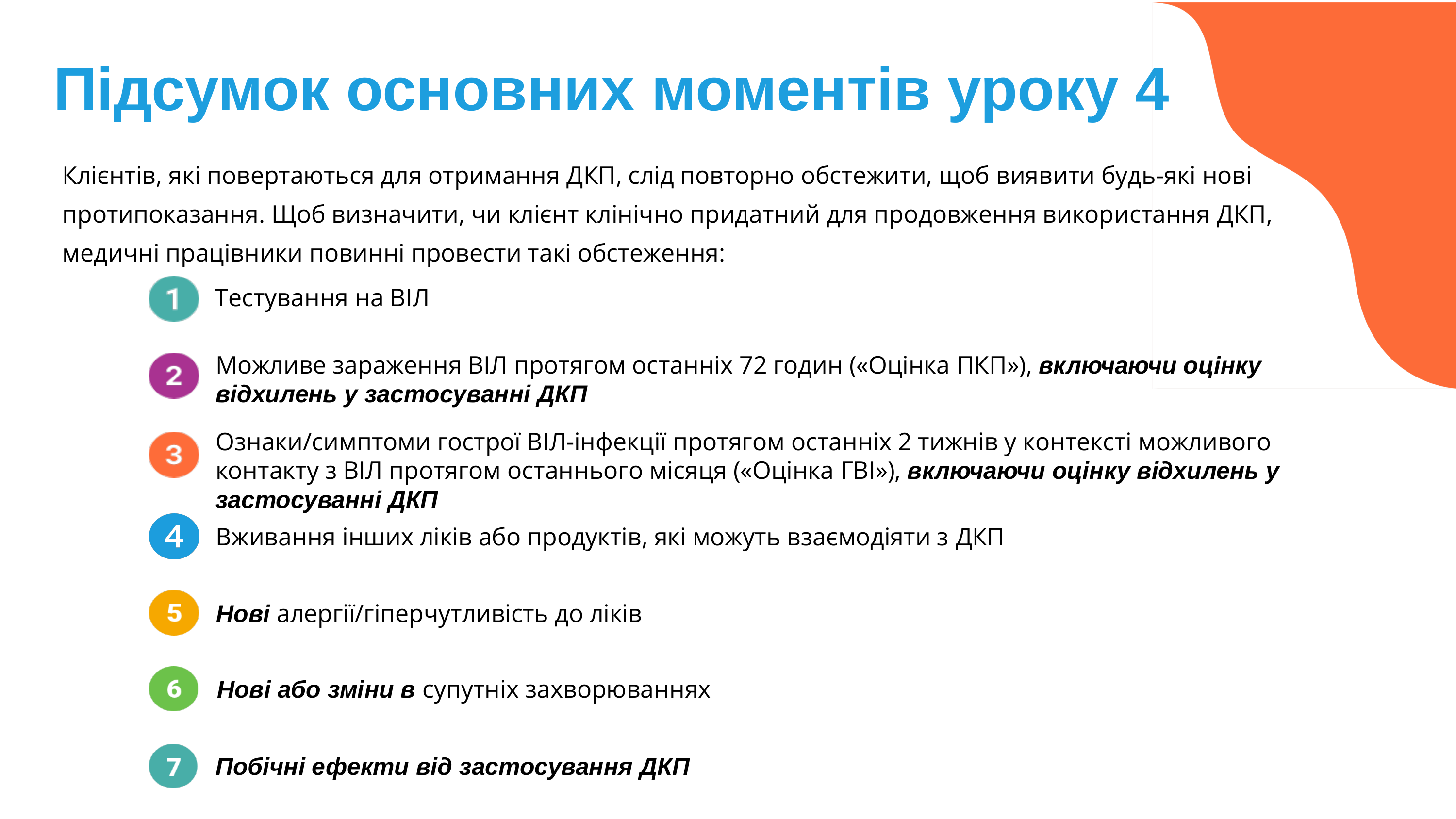

Підсумок основних моментів уроку 4
Клієнтів, які повертаються для отримання ДКП, слід повторно обстежити, щоб виявити будь-які нові протипоказання. Щоб визначити, чи клієнт клінічно придатний для продовження використання ДКП, медичні працівники повинні провести такі обстеження:

Тестування на ВІЛ
Можливе зараження ВІЛ протягом останніх 72 годин («Оцінка ПКП»), включаючи оцінку відхилень у застосуванні ДКП

Ознаки/симптоми гострої ВІЛ-інфекції протягом останніх 2 тижнів у контексті можливого контакту з ВІЛ протягом останнього місяця («Оцінка ГВІ»), включаючи оцінку відхилень у застосуванні ДКП

Вживання інших ліків або продуктів, які можуть взаємодіяти з ДКП

Нові алергії/гіперчутливість до ліків

Нові або зміни в супутніх захворюваннях

Побічні ефекти від застосування ДКП